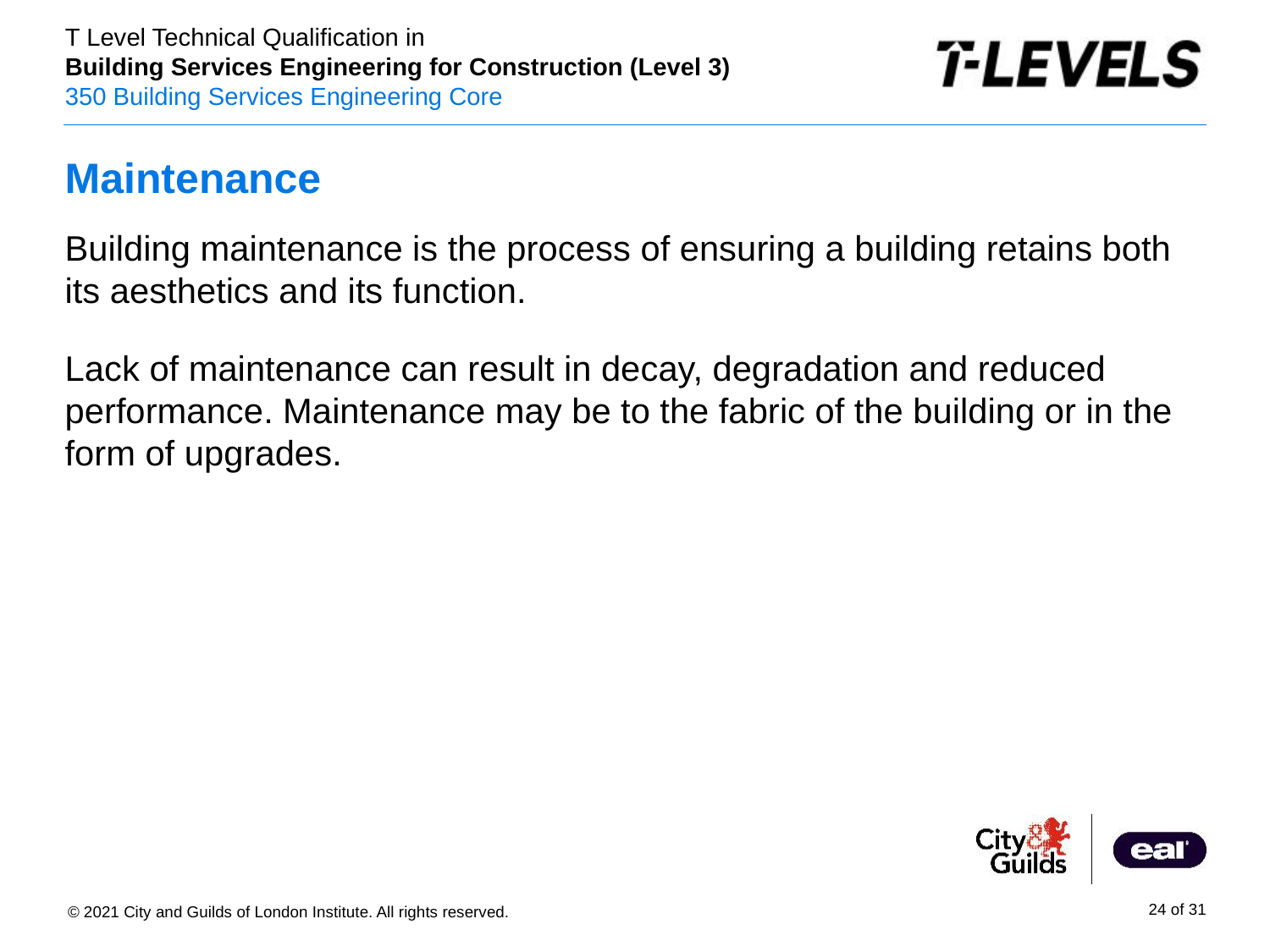

# Maintenance
Building maintenance is the process of ensuring a building retains both its aesthetics and its function.
Lack of maintenance can result in decay, degradation and reduced performance. Maintenance may be to the fabric of the building or in the form of upgrades.